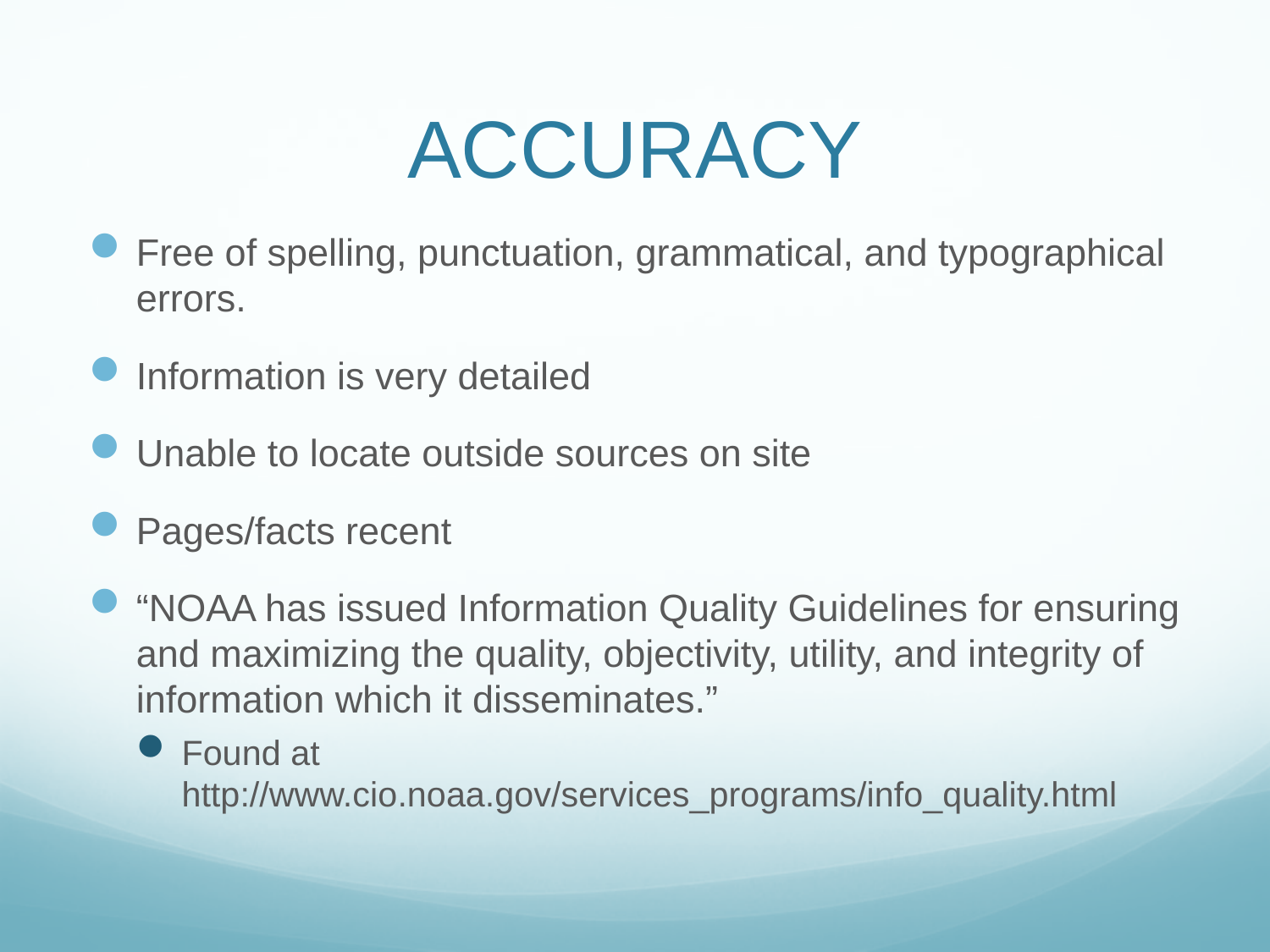

# ACCURACY
Free of spelling, punctuation, grammatical, and typographical errors.
Information is very detailed
Unable to locate outside sources on site
Pages/facts recent
“NOAA has issued Information Quality Guidelines for ensuring and maximizing the quality, objectivity, utility, and integrity of information which it disseminates.”
Found at http://www.cio.noaa.gov/services_programs/info_quality.html